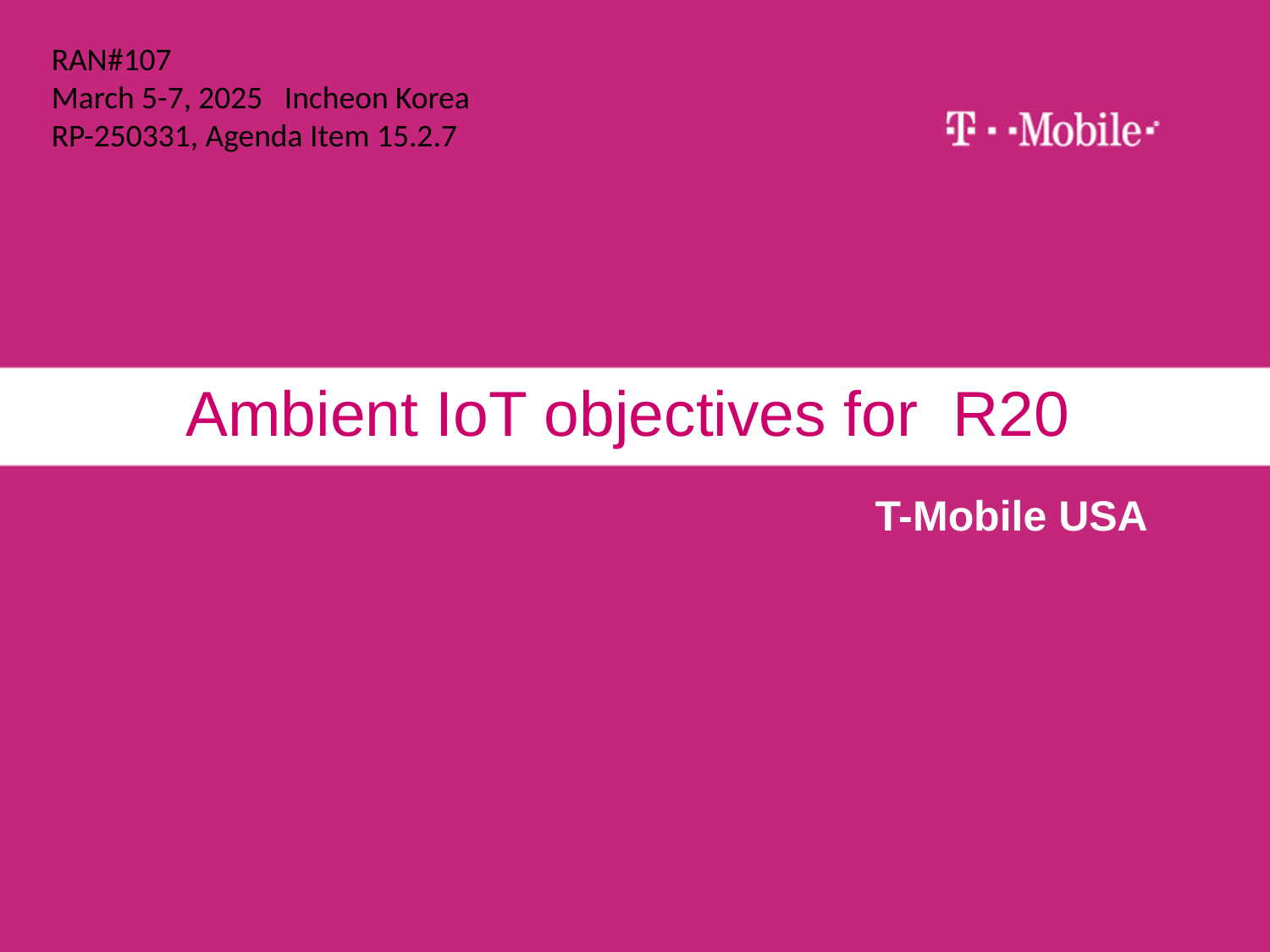

RAN#107
March 5-7, 2025   Incheon Korea
RP-250331, Agenda Item 15.2.7
# Ambient IoT objectives for  R20
T-Mobile USA